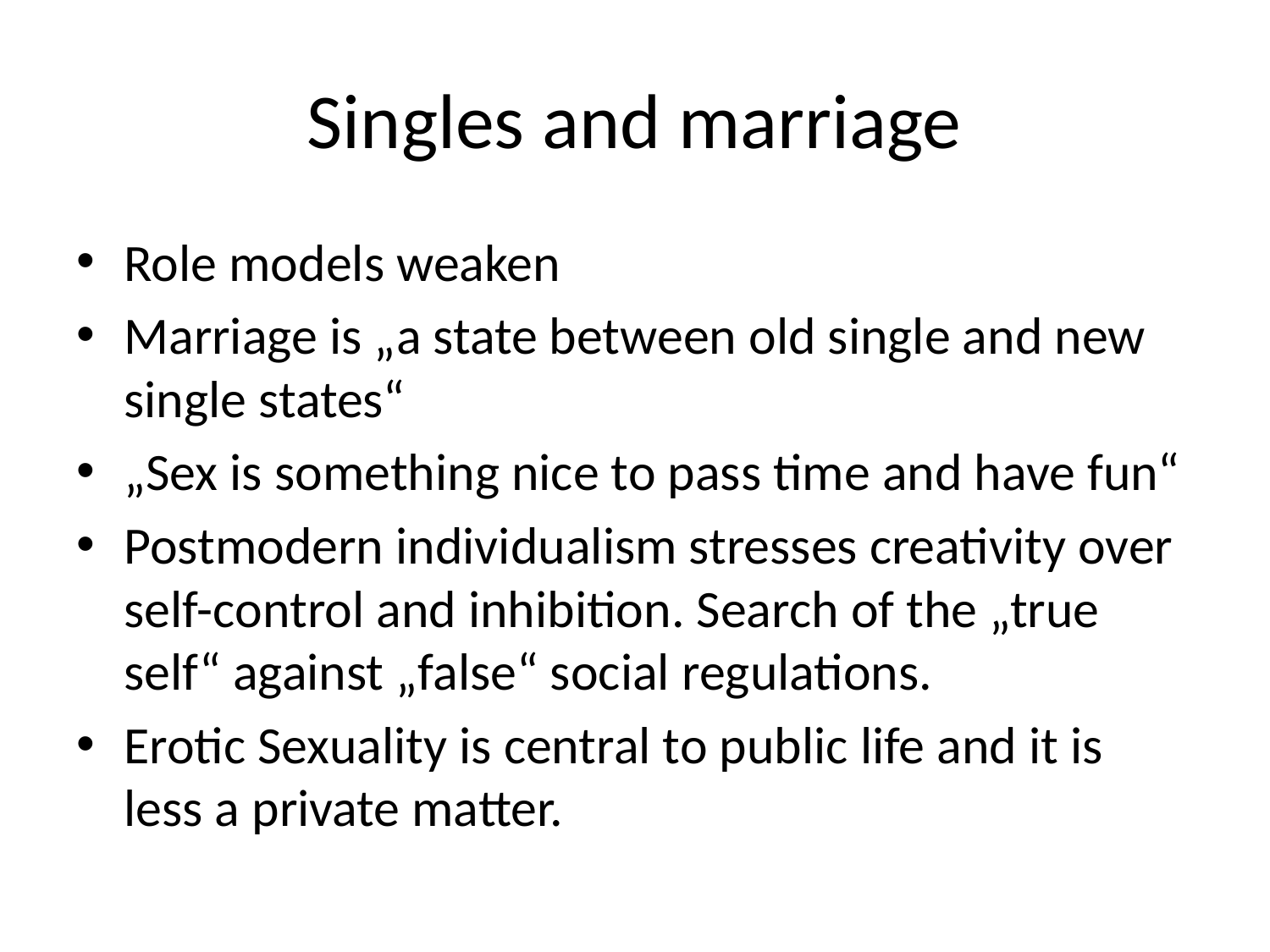

# Singles and marriage
Role models weaken
Marriage is „a state between old single and new single states“
„Sex is something nice to pass time and have fun“
Postmodern individualism stresses creativity over self-control and inhibition. Search of the „true self“ against „false“ social regulations.
Erotic Sexuality is central to public life and it is less a private matter.